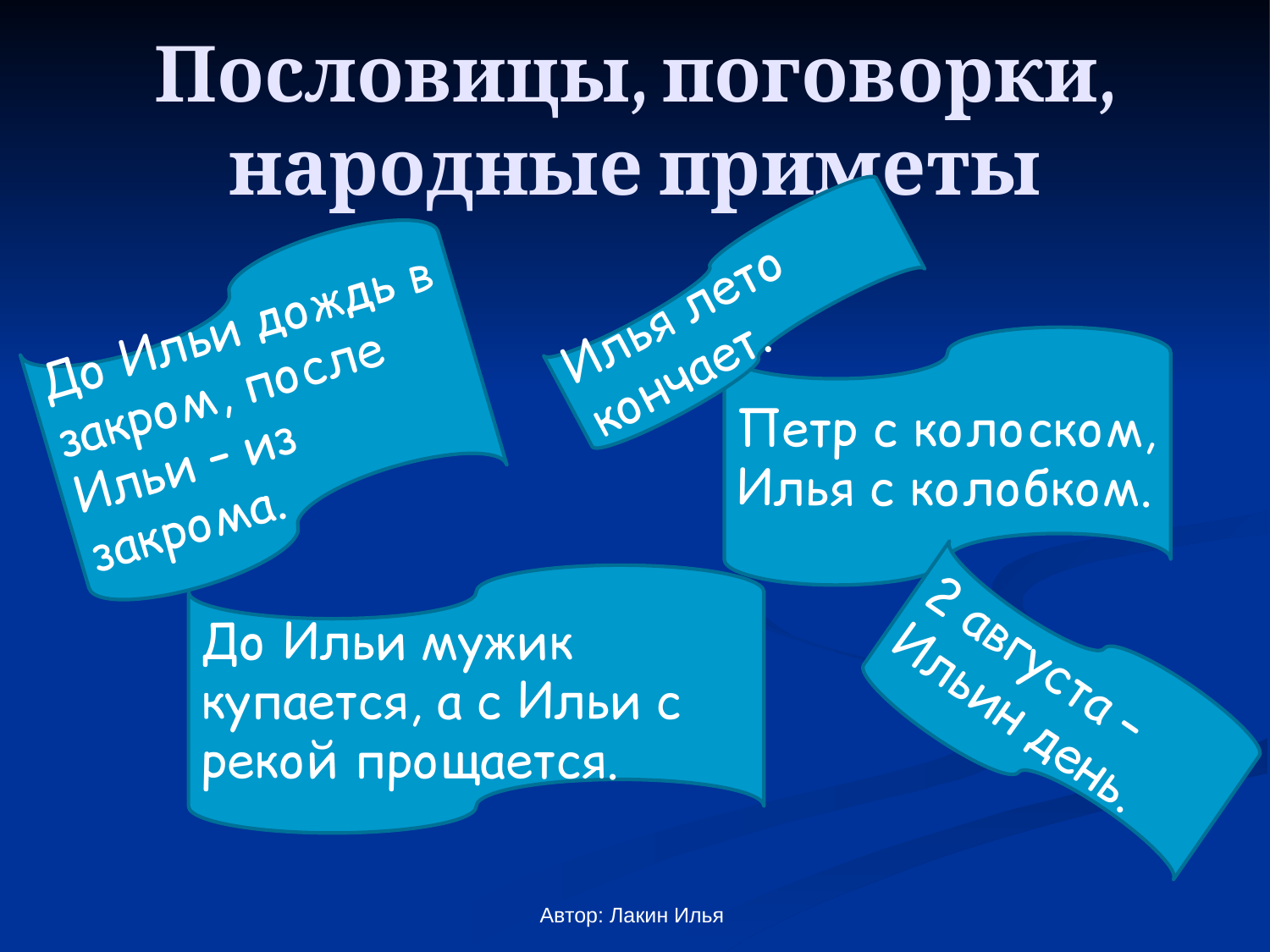

# Пословицы, поговорки, народные приметы
Илья лето кончает.
До Ильи дождь в закром, после Ильи – из закрома.
Петр с колоском, Илья с колобком.
До Ильи мужик купается, а с Ильи с рекой прощается.
2 августа – Ильин день.
Автор: Лакин Илья